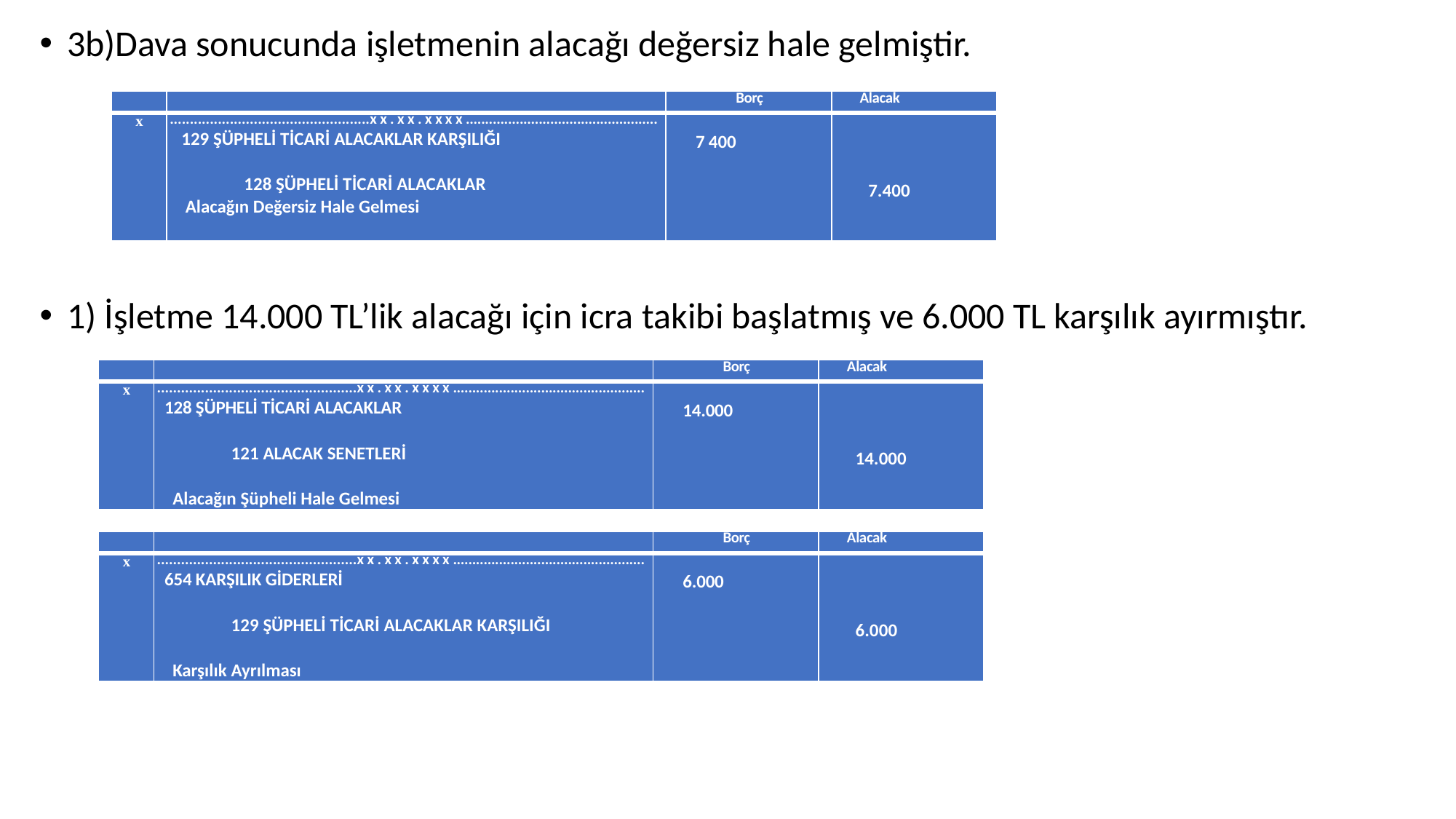

3b)Dava sonucunda işletmenin alacağı değersiz hale gelmiştir.

1) İşletme 14.000 TL’lik alacağı için icra takibi başlatmış ve 6.000 TL karşılık ayırmıştır.
|  |  | Borç | Alacak |
| --- | --- | --- | --- |
| x | ..................................................xx.xx.xxxx.................................................. 129 ŞÜPHELİ TİCARİ ALACAKLAR KARŞILIĞI   128 ŞÜPHELİ TİCARİ ALACAKLAR Alacağın Değersiz Hale Gelmesi | 7 400 | 7.400 |
|  |  | Borç | Alacak |
| --- | --- | --- | --- |
| x | ..................................................xx.xx.xxxx.................................................. 128 ŞÜPHELİ TİCARİ ALACAKLAR   121 ALACAK SENETLERİ Alacağın Şüpheli Hale Gelmesi | 14.000 | 14.000 |
|  |  | Borç | Alacak |
| --- | --- | --- | --- |
| x | ..................................................xx.xx.xxxx.................................................. 654 KARŞILIK GİDERLERİ   129 ŞÜPHELİ TİCARİ ALACAKLAR KARŞILIĞI Karşılık Ayrılması | 6.000 | 6.000 |